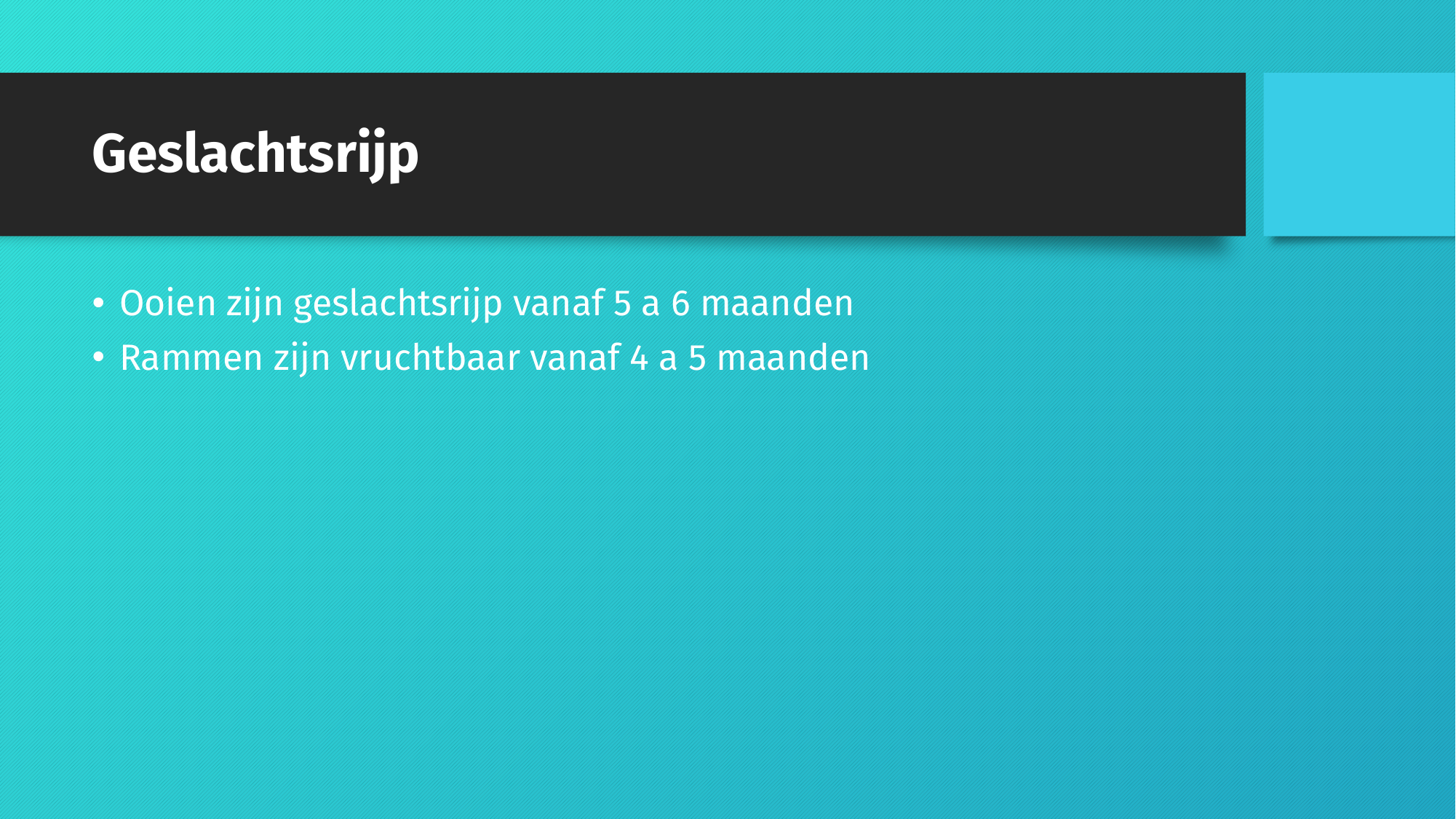

# Geslachtsrijp
Ooien zijn geslachtsrijp vanaf 5 a 6 maanden
Rammen zijn vruchtbaar vanaf 4 a 5 maanden